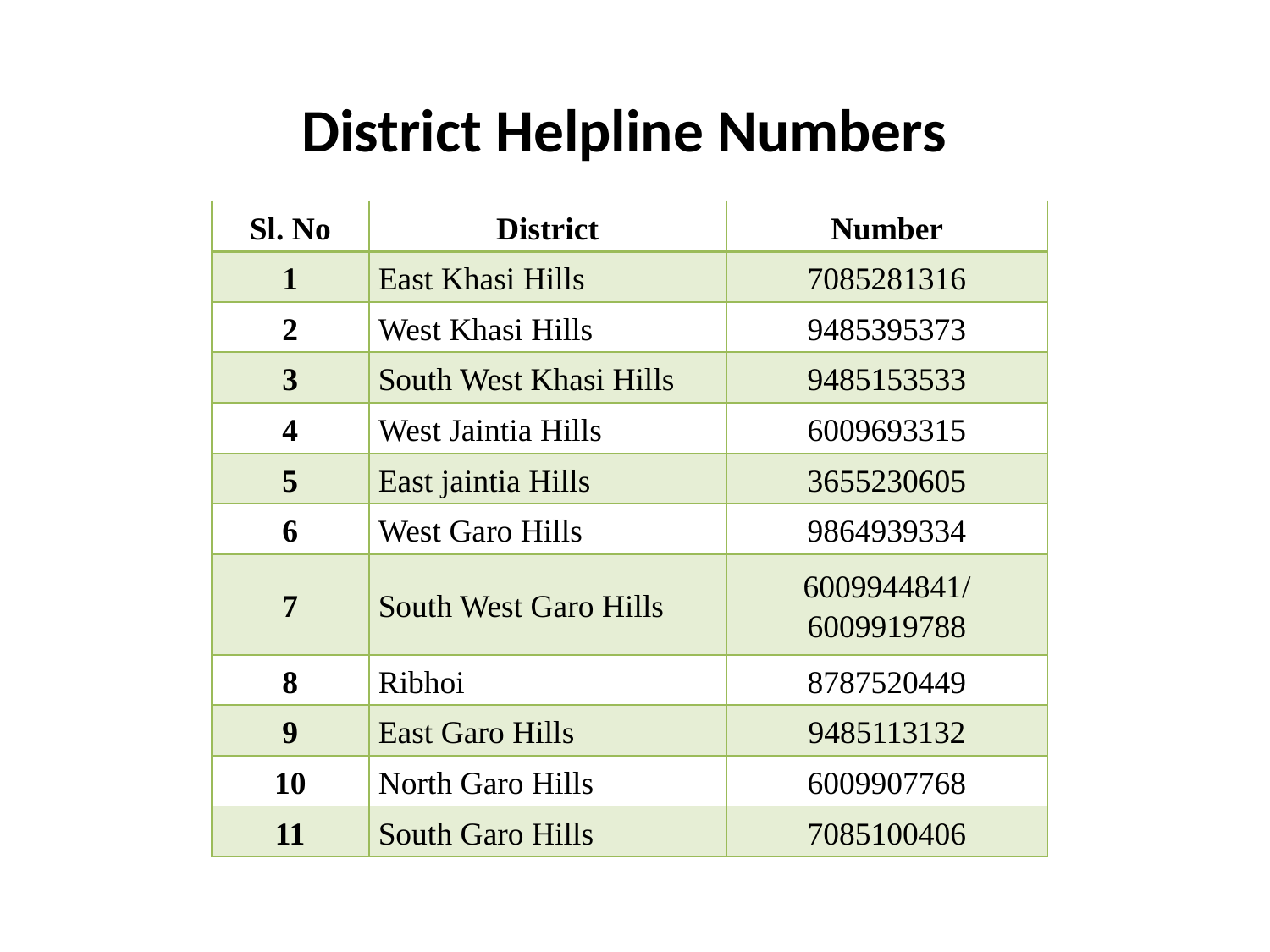

# District Helpline Numbers
| Sl. No | District | Number |
| --- | --- | --- |
| 1 | East Khasi Hills | 7085281316 |
| 2 | West Khasi Hills | 9485395373 |
| 3 | South West Khasi Hills | 9485153533 |
| 4 | West Jaintia Hills | 6009693315 |
| 5 | East jaintia Hills | 3655230605 |
| 6 | West Garo Hills | 9864939334 |
| 7 | South West Garo Hills | 6009944841/ 6009919788 |
| 8 | Ribhoi | 8787520449 |
| 9 | East Garo Hills | 9485113132 |
| 10 | North Garo Hills | 6009907768 |
| 11 | South Garo Hills | 7085100406 |